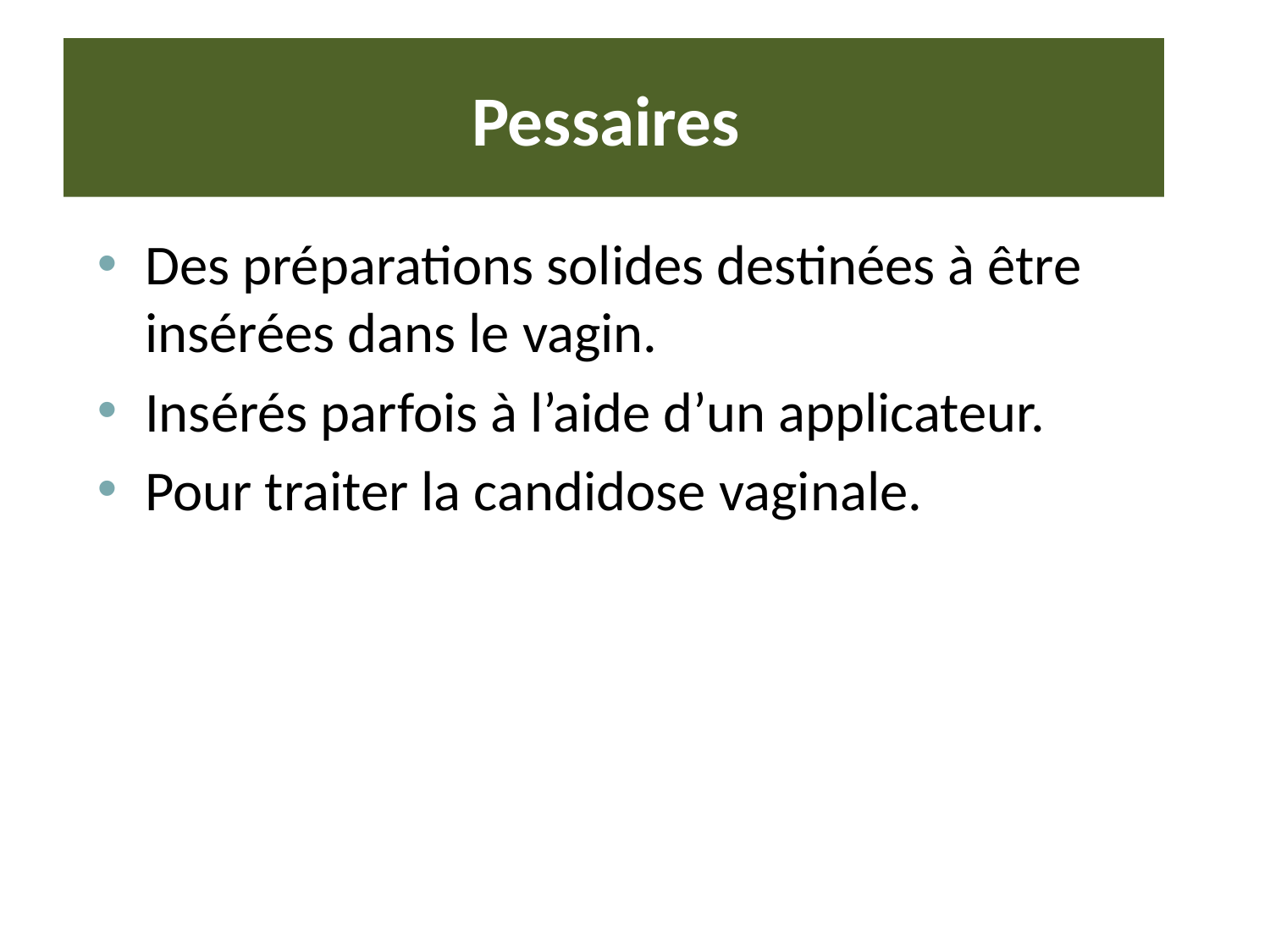

# Pessaires
Des préparations solides destinées à être insérées dans le vagin.
Insérés parfois à l’aide d’un applicateur.
Pour traiter la candidose vaginale.